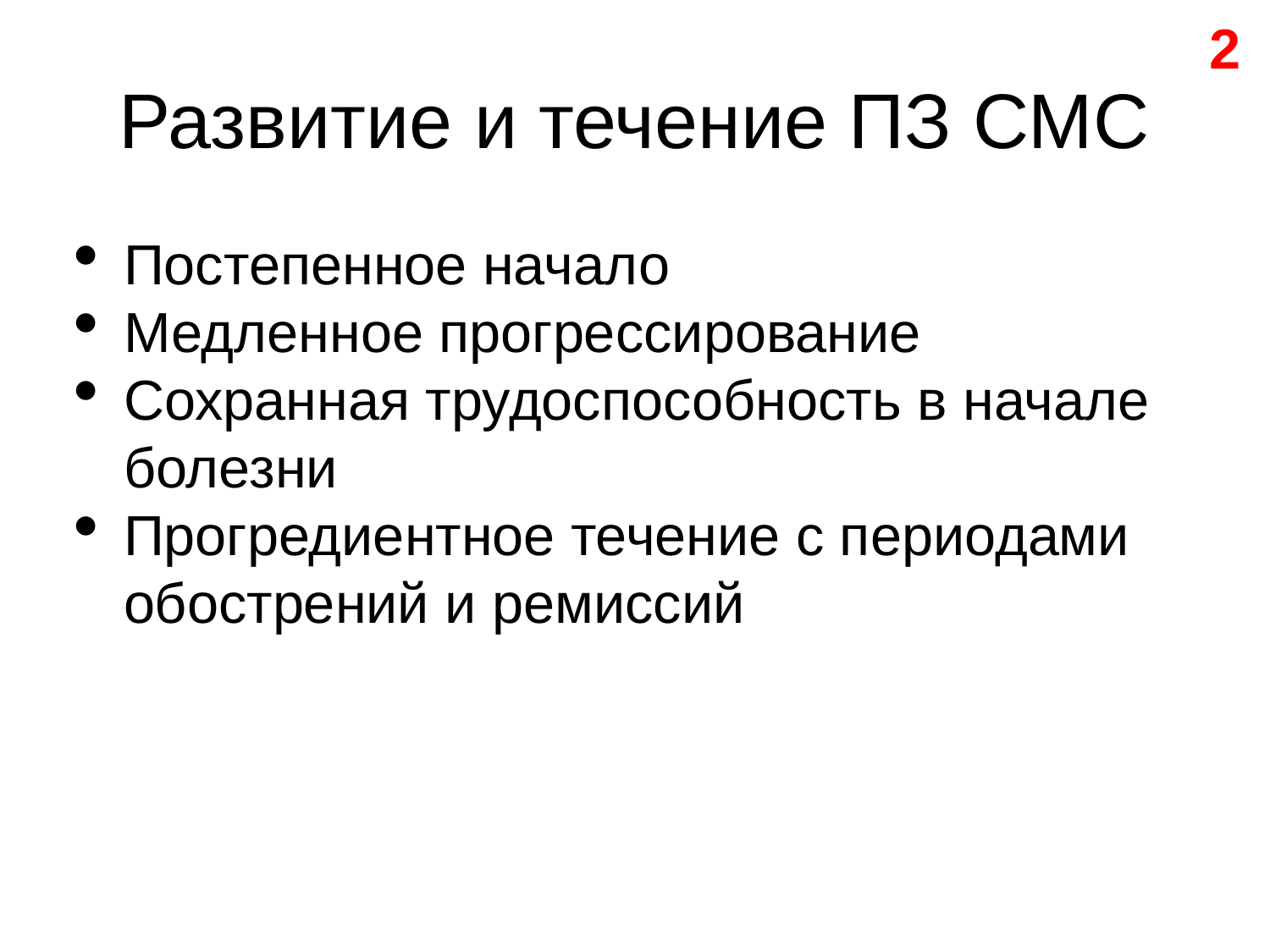

2
Развитие и течение ПЗ СМС
Постепенное начало
Медленное прогрессирование
Сохранная трудоспособность в начале болезни
Прогредиентное течение с периодами обострений и ремиссий